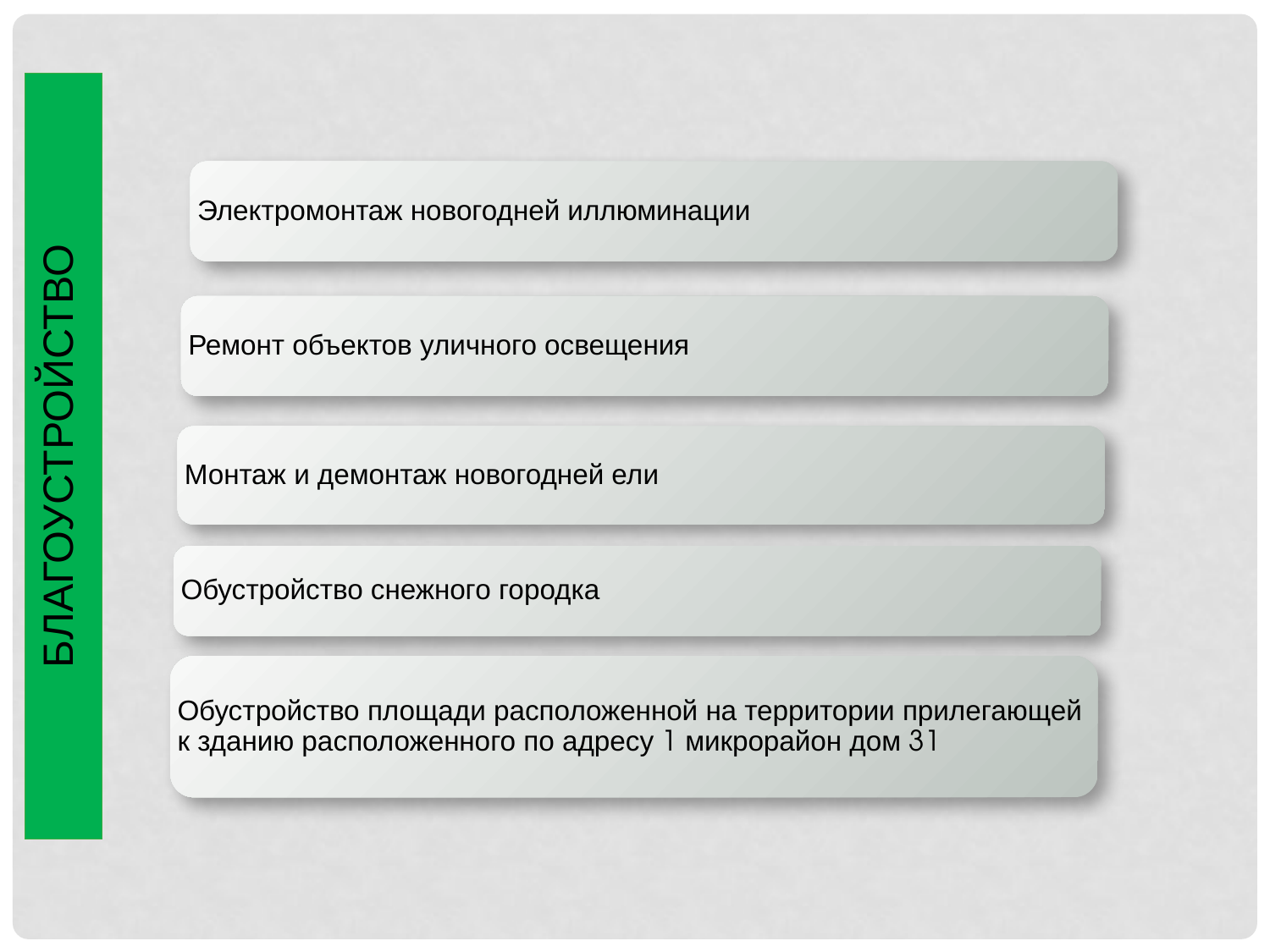

БЛАГОУСТРОЙСТВО

Электромонтаж новогодней иллюминации

Ремонт объектов уличного освещения

Монтаж и демонтаж новогодней ели

Обустройство снежного городка

Обустройство площади расположенной на территории прилегающей к зданию расположенного по адресу 1 микрорайон дом 31